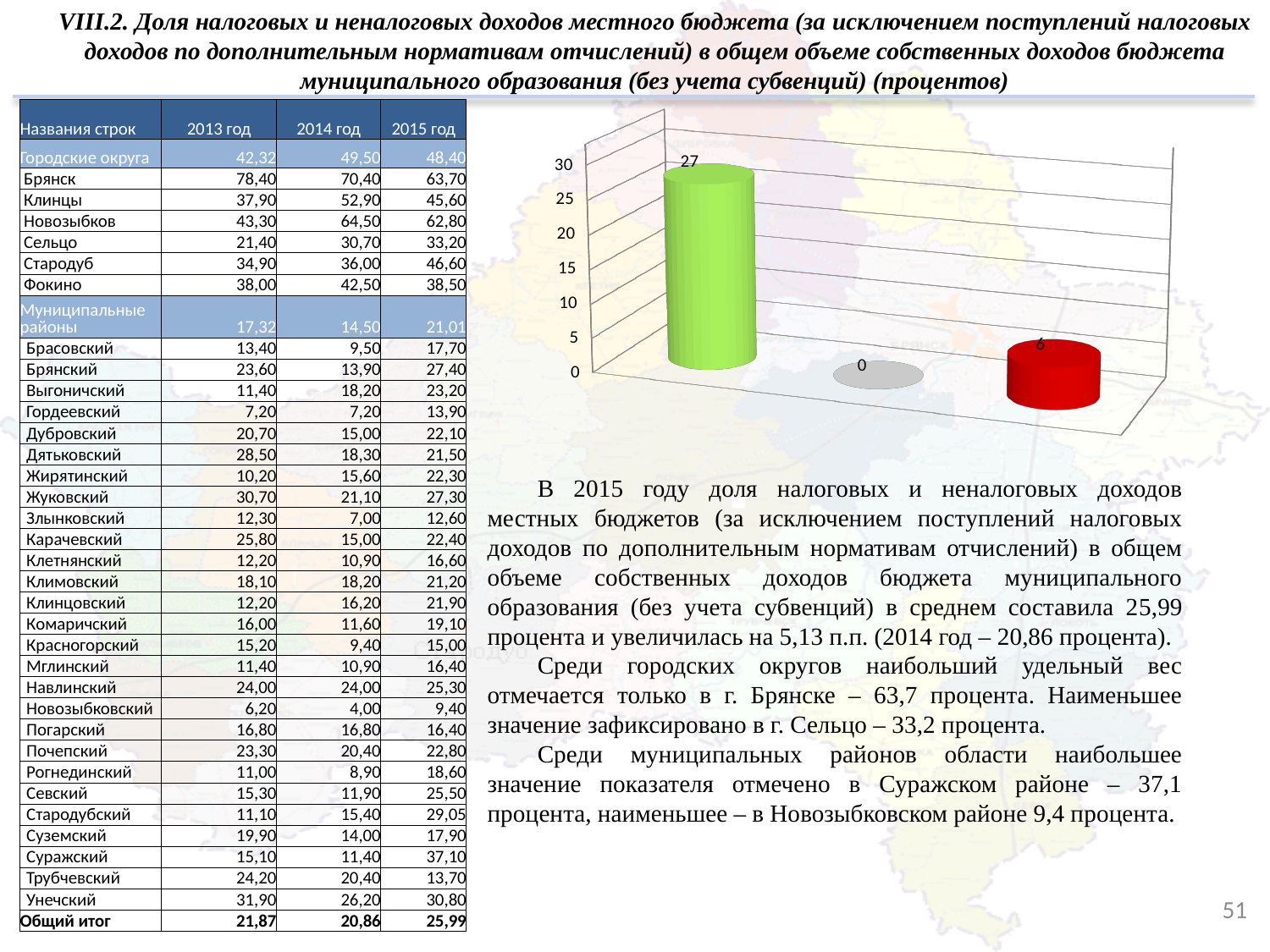

VIII.2. Доля налоговых и неналоговых доходов местного бюджета (за исключением поступлений налоговых доходов по дополнительным нормативам отчислений) в общем объеме собственных доходов бюджета муниципального образования (без учета субвенций) (процентов)
| Названия строк | 2013 год | 2014 год | 2015 год |
| --- | --- | --- | --- |
| Городские округа | 42,32 | 49,50 | 48,40 |
| Брянск | 78,40 | 70,40 | 63,70 |
| Клинцы | 37,90 | 52,90 | 45,60 |
| Новозыбков | 43,30 | 64,50 | 62,80 |
| Сельцо | 21,40 | 30,70 | 33,20 |
| Стародуб | 34,90 | 36,00 | 46,60 |
| Фокино | 38,00 | 42,50 | 38,50 |
| Муниципальные районы | 17,32 | 14,50 | 21,01 |
| Брасовский | 13,40 | 9,50 | 17,70 |
| Брянский | 23,60 | 13,90 | 27,40 |
| Выгоничский | 11,40 | 18,20 | 23,20 |
| Гордеевский | 7,20 | 7,20 | 13,90 |
| Дубровский | 20,70 | 15,00 | 22,10 |
| Дятьковский | 28,50 | 18,30 | 21,50 |
| Жирятинский | 10,20 | 15,60 | 22,30 |
| Жуковский | 30,70 | 21,10 | 27,30 |
| Злынковский | 12,30 | 7,00 | 12,60 |
| Карачевский | 25,80 | 15,00 | 22,40 |
| Клетнянский | 12,20 | 10,90 | 16,60 |
| Климовский | 18,10 | 18,20 | 21,20 |
| Клинцовский | 12,20 | 16,20 | 21,90 |
| Комаричский | 16,00 | 11,60 | 19,10 |
| Красногорский | 15,20 | 9,40 | 15,00 |
| Мглинский | 11,40 | 10,90 | 16,40 |
| Навлинский | 24,00 | 24,00 | 25,30 |
| Новозыбковский | 6,20 | 4,00 | 9,40 |
| Погарский | 16,80 | 16,80 | 16,40 |
| Почепский | 23,30 | 20,40 | 22,80 |
| Рогнединский | 11,00 | 8,90 | 18,60 |
| Севский | 15,30 | 11,90 | 25,50 |
| Стародубский | 11,10 | 15,40 | 29,05 |
| Суземский | 19,90 | 14,00 | 17,90 |
| Суражский | 15,10 | 11,40 | 37,10 |
| Трубчевский | 24,20 | 20,40 | 13,70 |
| Унечский | 31,90 | 26,20 | 30,80 |
| Общий итог | 21,87 | 20,86 | 25,99 |

[unsupported chart]

В 2015 году доля налоговых и неналоговых доходов местных бюджетов (за исключением поступлений налоговых доходов по дополнительным нормативам отчислений) в общем объеме собственных доходов бюджета муниципального образования (без учета субвенций) в среднем составила 25,99 процента и увеличилась на 5,13 п.п. (2014 год – 20,86 процента).
Среди городских округов наибольший удельный вес отмечается только в г. Брянске – 63,7 процента. Наименьшее значение зафиксировано в г. Сельцо – 33,2 процента.
Среди муниципальных районов области наибольшее значение показателя отмечено в Суражском районе – 37,1 процента, наименьшее – в Новозыбковском районе 9,4 процента.
51